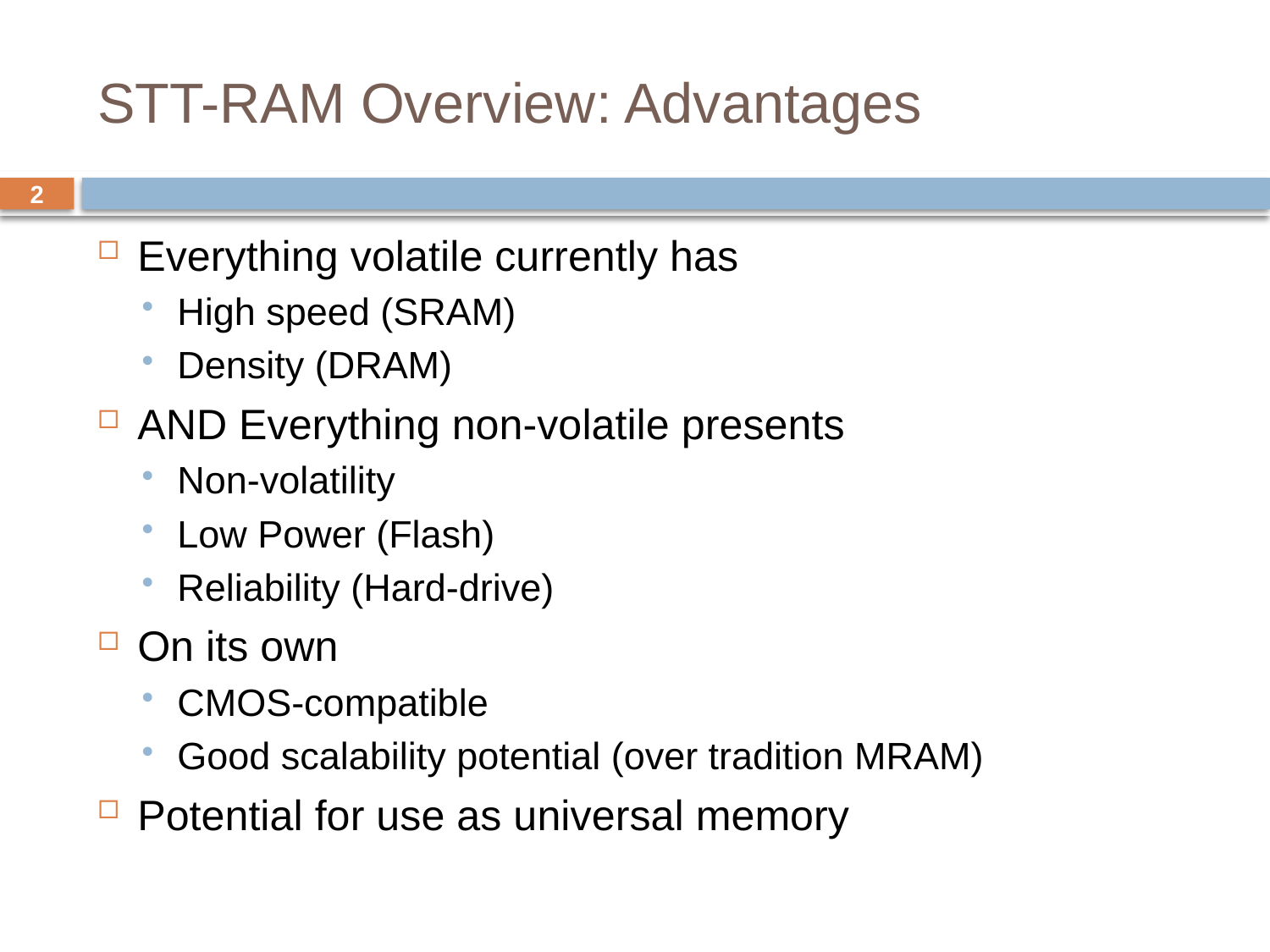

# STT-RAM Overview: Advantages
2
Everything volatile currently has
High speed (SRAM)
Density (DRAM)
AND Everything non-volatile presents
Non-volatility
Low Power (Flash)
Reliability (Hard-drive)
On its own
CMOS-compatible
Good scalability potential (over tradition MRAM)
Potential for use as universal memory